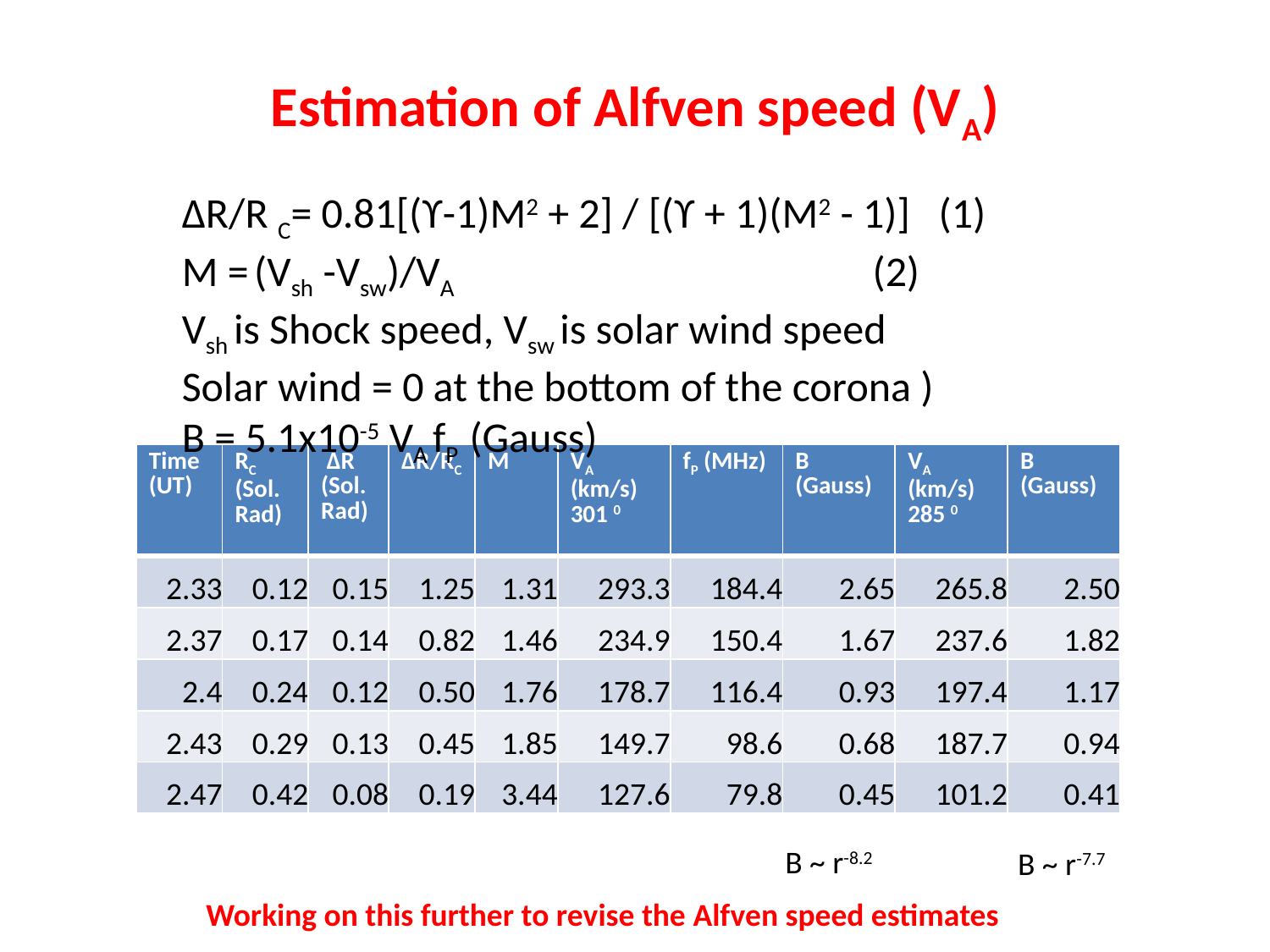

# Estimation of Alfven speed (VA)
ΔR/R C= 0.81[(ϒ-1)M2 + 2] / [(ϒ + 1)(M2 - 1)]   (1)
M = (Vsh -Vsw)/VA                                                                            (2)
Vsh is Shock speed, Vsw is solar wind speed
Solar wind = 0 at the bottom of the corona )
B = 5.1x10-5 VA fP  (Gauss)
| Time (UT) | RC (Sol. Rad) | ΔR (Sol. Rad) | ΔR/RC | M | VA (km/s) 301 0 | fP (MHz) | B (Gauss) | VA (km/s) 285 0 | B (Gauss) |
| --- | --- | --- | --- | --- | --- | --- | --- | --- | --- |
| 2.33 | 0.12 | 0.15 | 1.25 | 1.31 | 293.3 | 184.4 | 2.65 | 265.8 | 2.50 |
| 2.37 | 0.17 | 0.14 | 0.82 | 1.46 | 234.9 | 150.4 | 1.67 | 237.6 | 1.82 |
| 2.4 | 0.24 | 0.12 | 0.50 | 1.76 | 178.7 | 116.4 | 0.93 | 197.4 | 1.17 |
| 2.43 | 0.29 | 0.13 | 0.45 | 1.85 | 149.7 | 98.6 | 0.68 | 187.7 | 0.94 |
| 2.47 | 0.42 | 0.08 | 0.19 | 3.44 | 127.6 | 79.8 | 0.45 | 101.2 | 0.41 |
B ~ r-8.2
B ~ r-7.7
Working on this further to revise the Alfven speed estimates